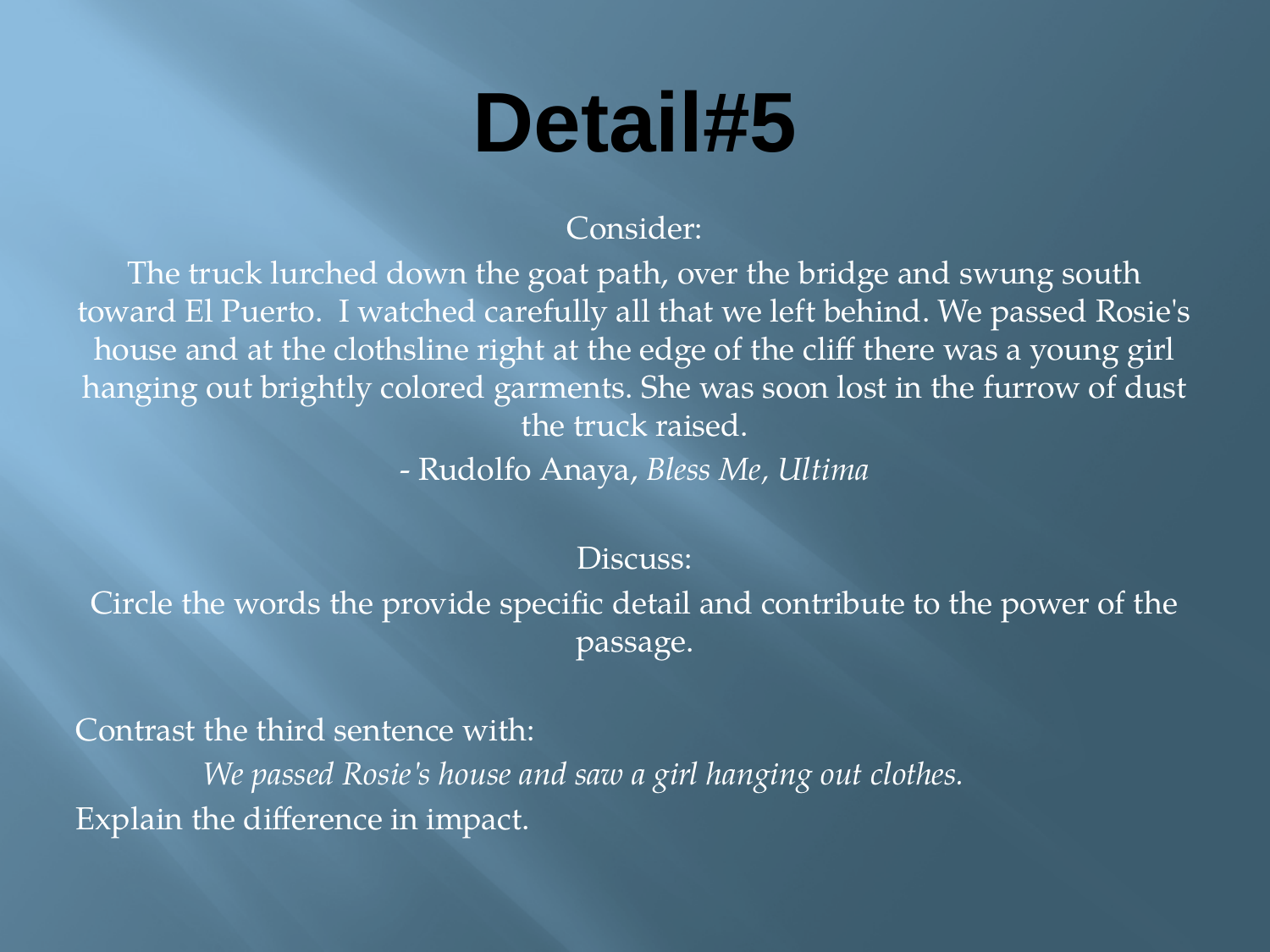

# Detail#5
Consider:
The truck lurched down the goat path, over the bridge and swung south toward El Puerto.  I watched carefully all that we left behind. We passed Rosie's house and at the clothsline right at the edge of the cliff there was a young girl hanging out brightly colored garments. She was soon lost in the furrow of dust the truck raised.
- Rudolfo Anaya, Bless Me, Ultima

Discuss:
Circle the words the provide specific detail and contribute to the power of the passage.

Contrast the third sentence with:
	We passed Rosie's house and saw a girl hanging out clothes.
Explain the difference in impact.